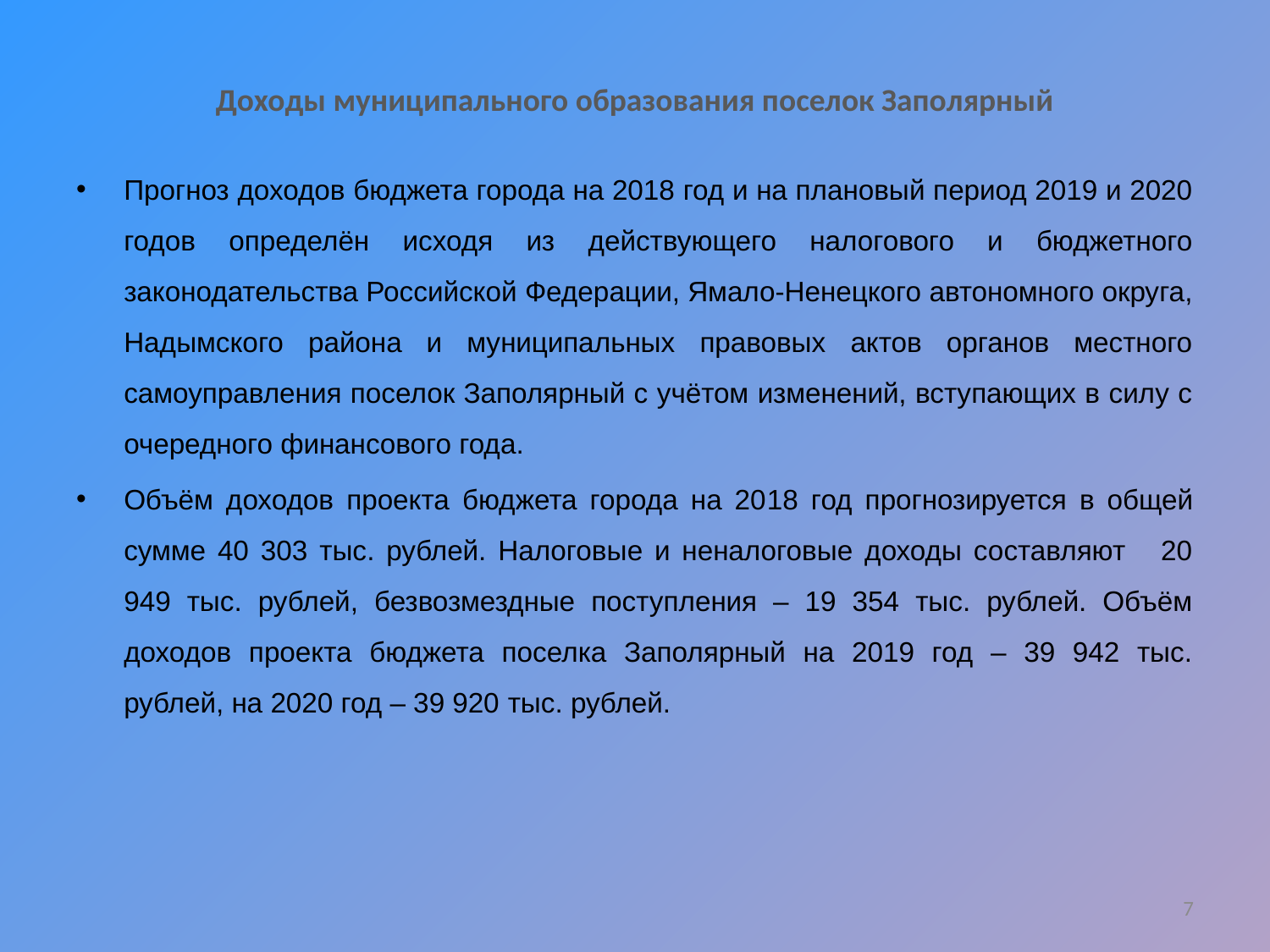

# Доходы муниципального образования поселок Заполярный
Прогноз доходов бюджета города на 2018 год и на плановый период 2019 и 2020 годов определён исходя из действующего налогового и бюджетного законодательства Российской Федерации, Ямало-Ненецкого автономного округа, Надымского района и муниципальных правовых актов органов местного самоуправления поселок Заполярный с учётом изменений, вступающих в силу с очередного финансового года.
Объём доходов проекта бюджета города на 2018 год прогнозируется в общей сумме 40 303 тыс. рублей. Налоговые и неналоговые доходы составляют   20 949 тыс. рублей, безвозмездные поступления – 19 354 тыс. рублей. Объём доходов проекта бюджета поселка Заполярный на 2019 год – 39 942 тыс. рублей, на 2020 год – 39 920 тыс. рублей.
7